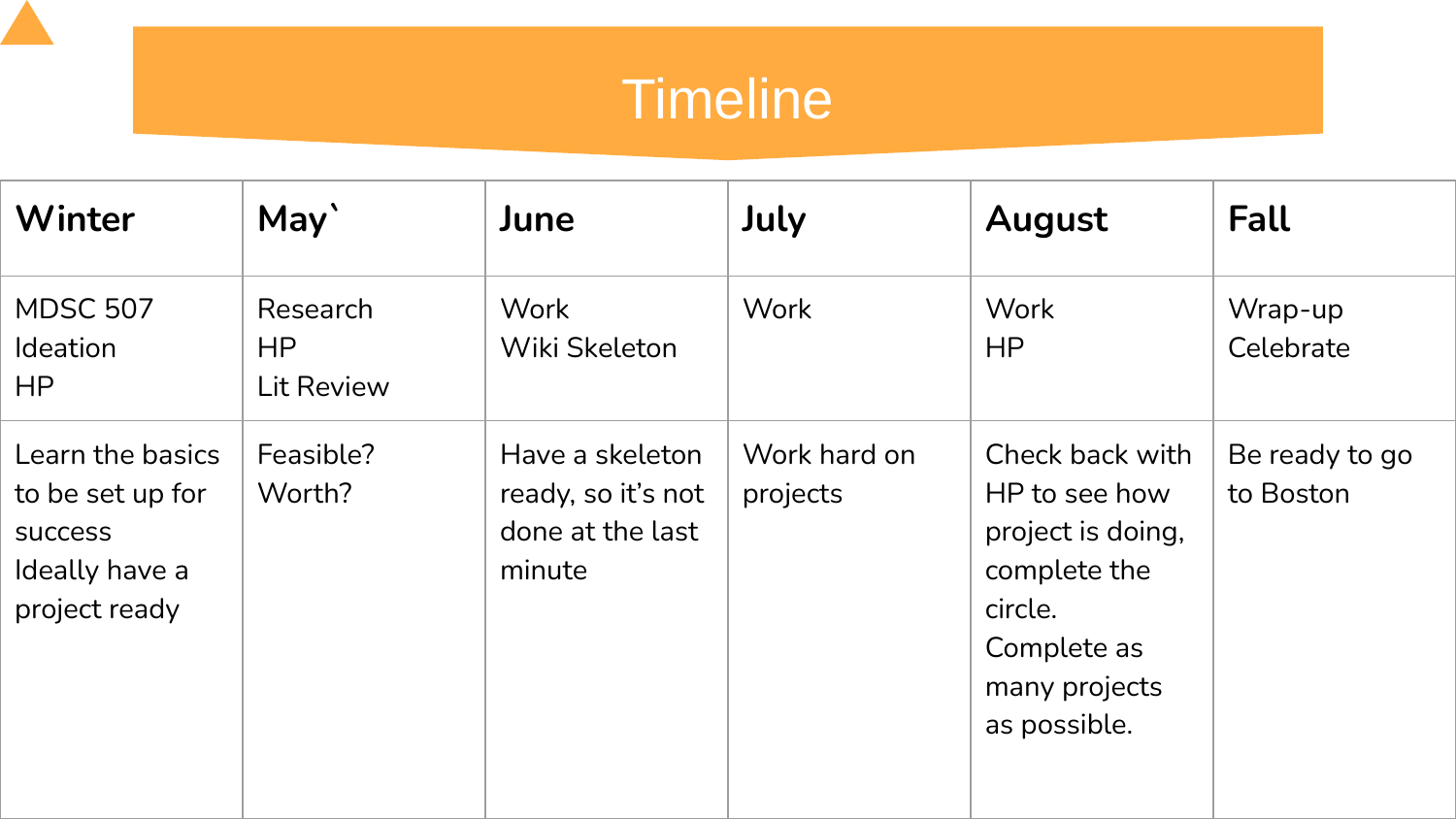

# Timeline
| Winter | May` | June | July | August | Fall |
| --- | --- | --- | --- | --- | --- |
| MDSC 507 Ideation HP | Research HP Lit Review | Work Wiki Skeleton | Work | Work HP | Wrap-up Celebrate |
| Learn the basics to be set up for success Ideally have a project ready | Feasible? Worth? | Have a skeleton ready, so it’s not done at the last minute | Work hard on projects | Check back with HP to see how project is doing, complete the circle. Complete as many projects as possible. | Be ready to go to Boston |